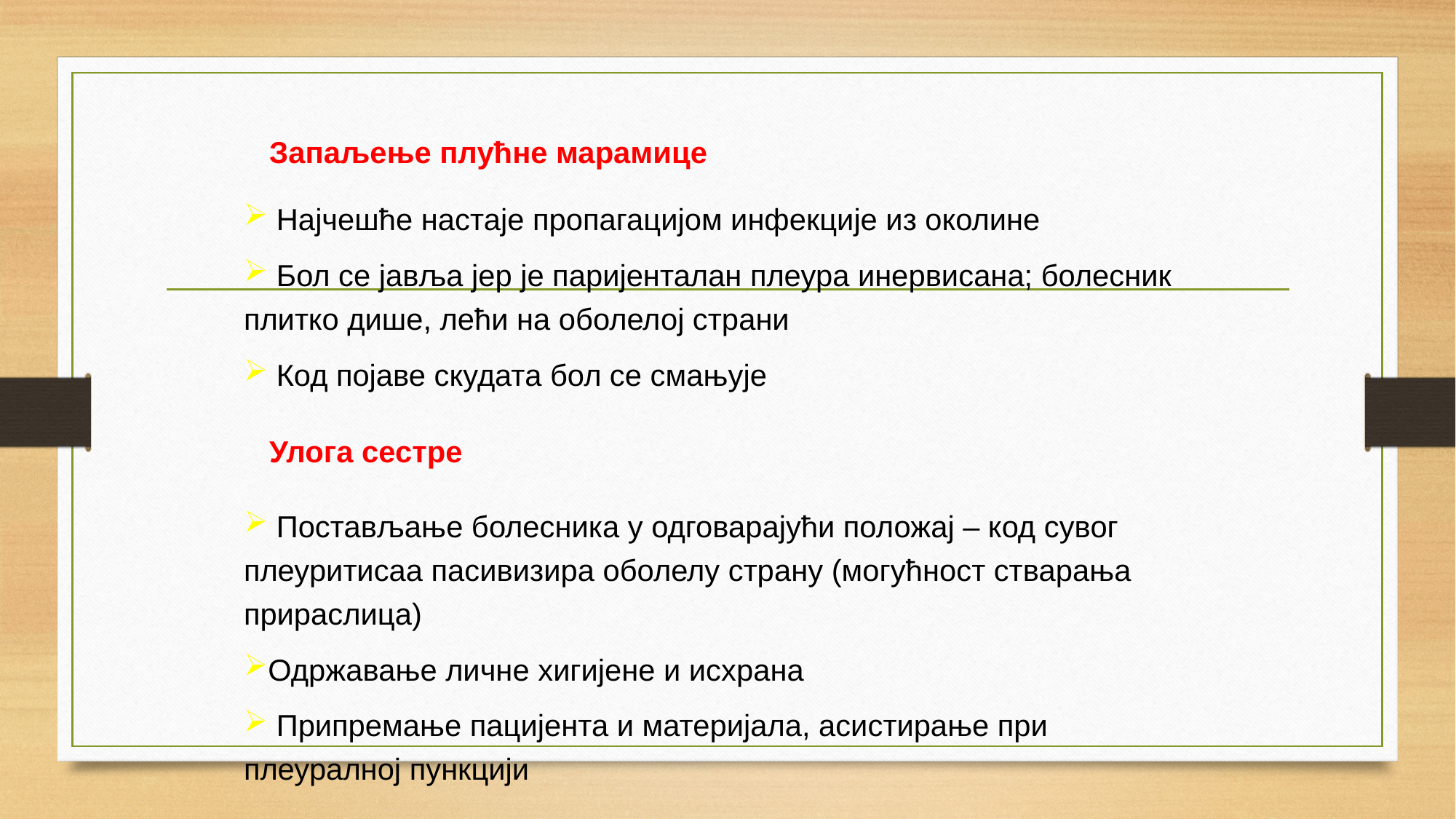

Запаљење плућне марамице
 Најчешће настаје пропагацијом инфекције из околине
 Бол се јавља јер је паријенталан плеура инервисана; болесник плитко дише, лећи на оболелој страни
 Код појаве скудата бол се смањује
Улога сестре
 Постављање болесника у одговарајући положај – код сувог плеуритисаа пасивизира оболелу страну (могућност стварања прираслица)
Одржавање личне хигијене и исхрана
 Припремање пацијента и материјала, асистирање при плеуралној пункцији